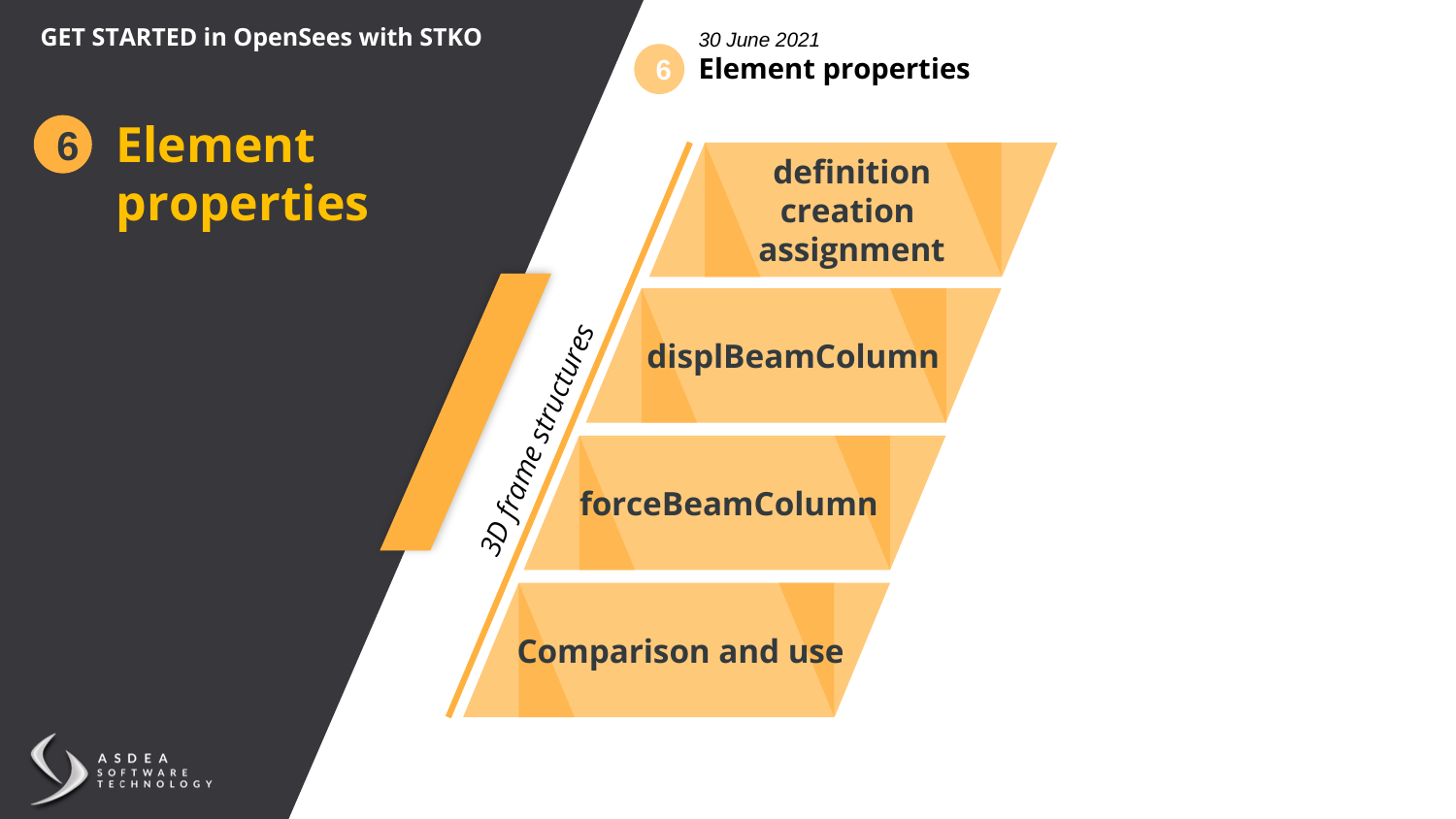

GET STARTED in OpenSees with STKO
30 June 2021
Element properties
6
Element
properties
6

definition
creation
assignment

displBeamColumn

3D frame structures

forceBeamColumn

Comparison and use